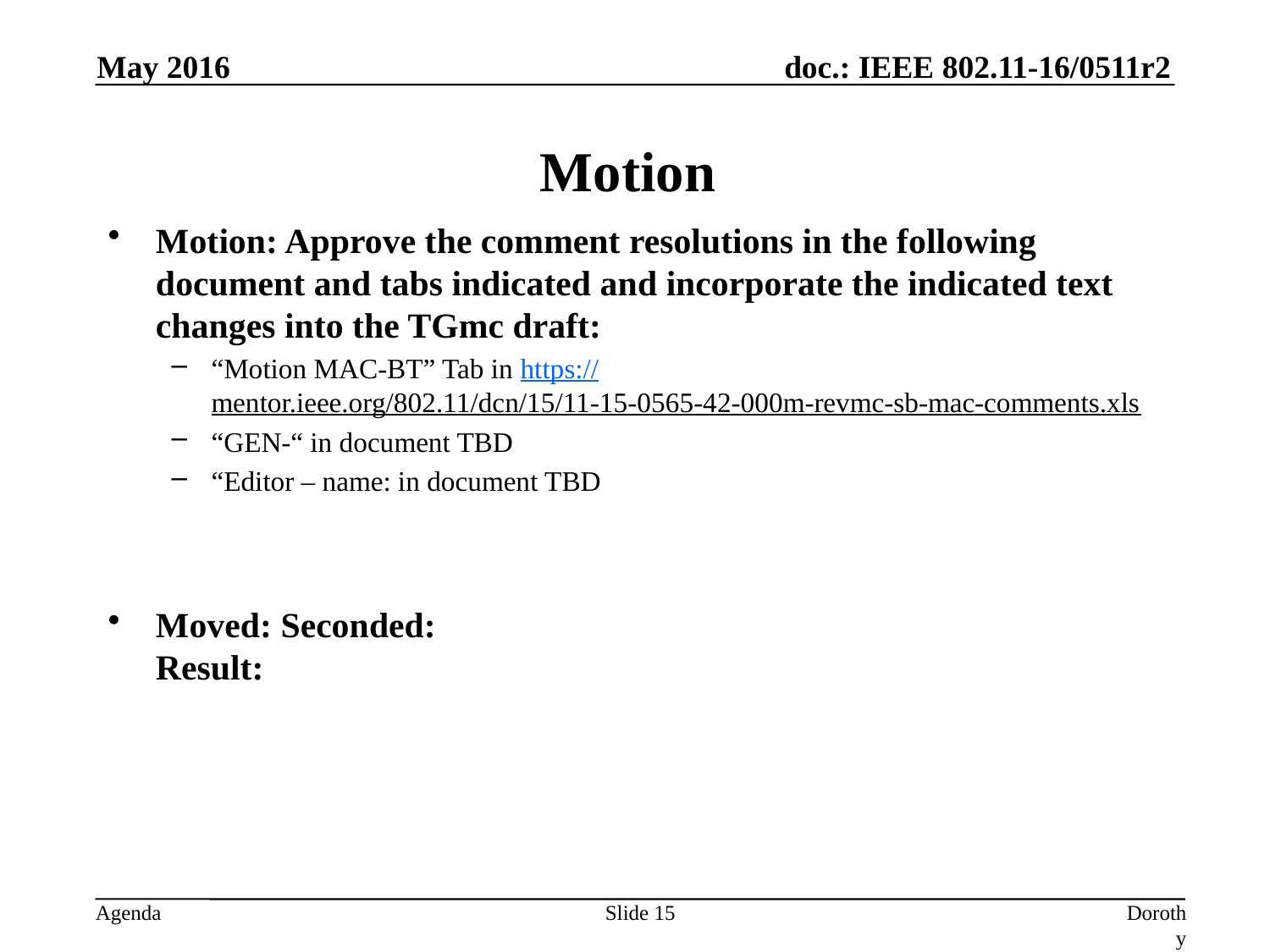

May 2016
# Motion
Motion: Approve the comment resolutions in the following document and tabs indicated and incorporate the indicated text changes into the TGmc draft:
“Motion MAC-BT” Tab in https://mentor.ieee.org/802.11/dcn/15/11-15-0565-42-000m-revmc-sb-mac-comments.xls
“GEN-“ in document TBD
“Editor – name: in document TBD

Moved: Seconded:
Result:
Slide 15
Dorothy Stanley, HP Enterprise